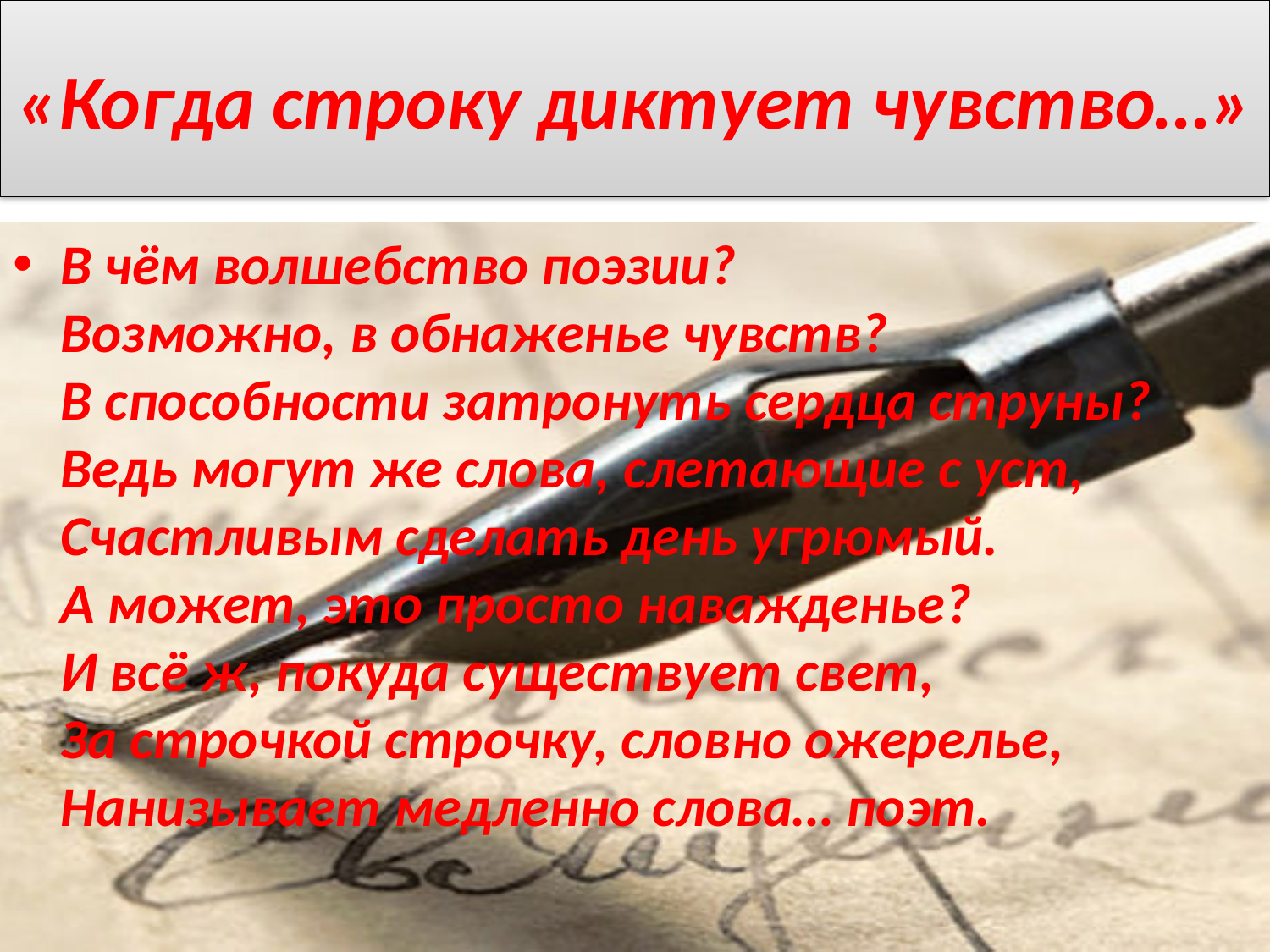

# «Когда строку диктует чувство…»
В чём волшебство поэзии?
Возможно, в обнаженье чувств?
В способности затронуть сердца струны?
Ведь могут же слова, слетающие с уст,
Счастливым сделать день угрюмый.
А может, это просто наважденье?
И всё ж, покуда существует свет,
За строчкой строчку, словно ожерелье,
Нанизывает медленно слова… поэт.